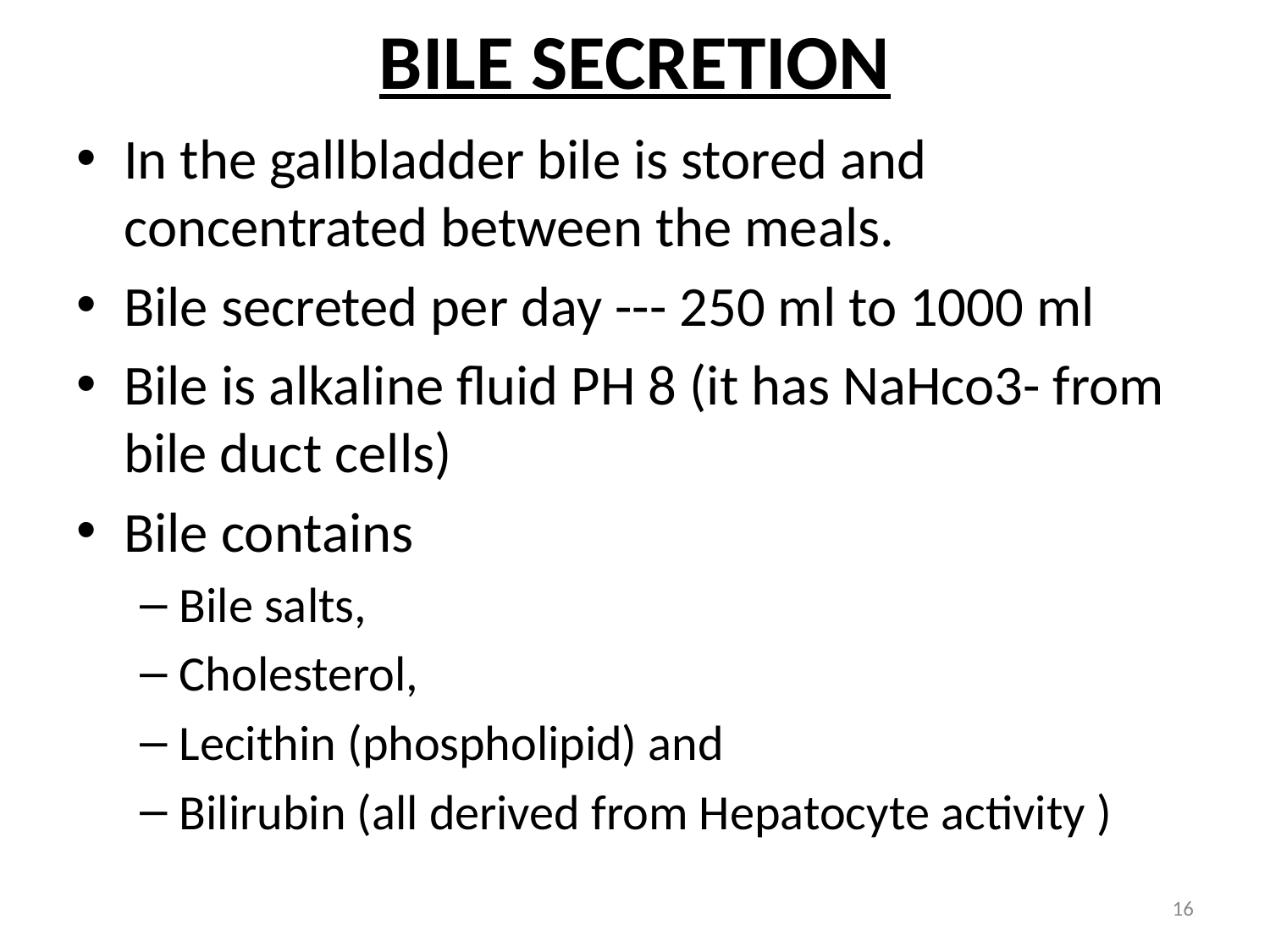

# BILE SECRETION
In the gallbladder bile is stored and concentrated between the meals.
Bile secreted per day --- 250 ml to 1000 ml
Bile is alkaline fluid PH 8 (it has NaHco3- from bile duct cells)
Bile contains
Bile salts,
Cholesterol,
Lecithin (phospholipid) and
Bilirubin (all derived from Hepatocyte activity )
16